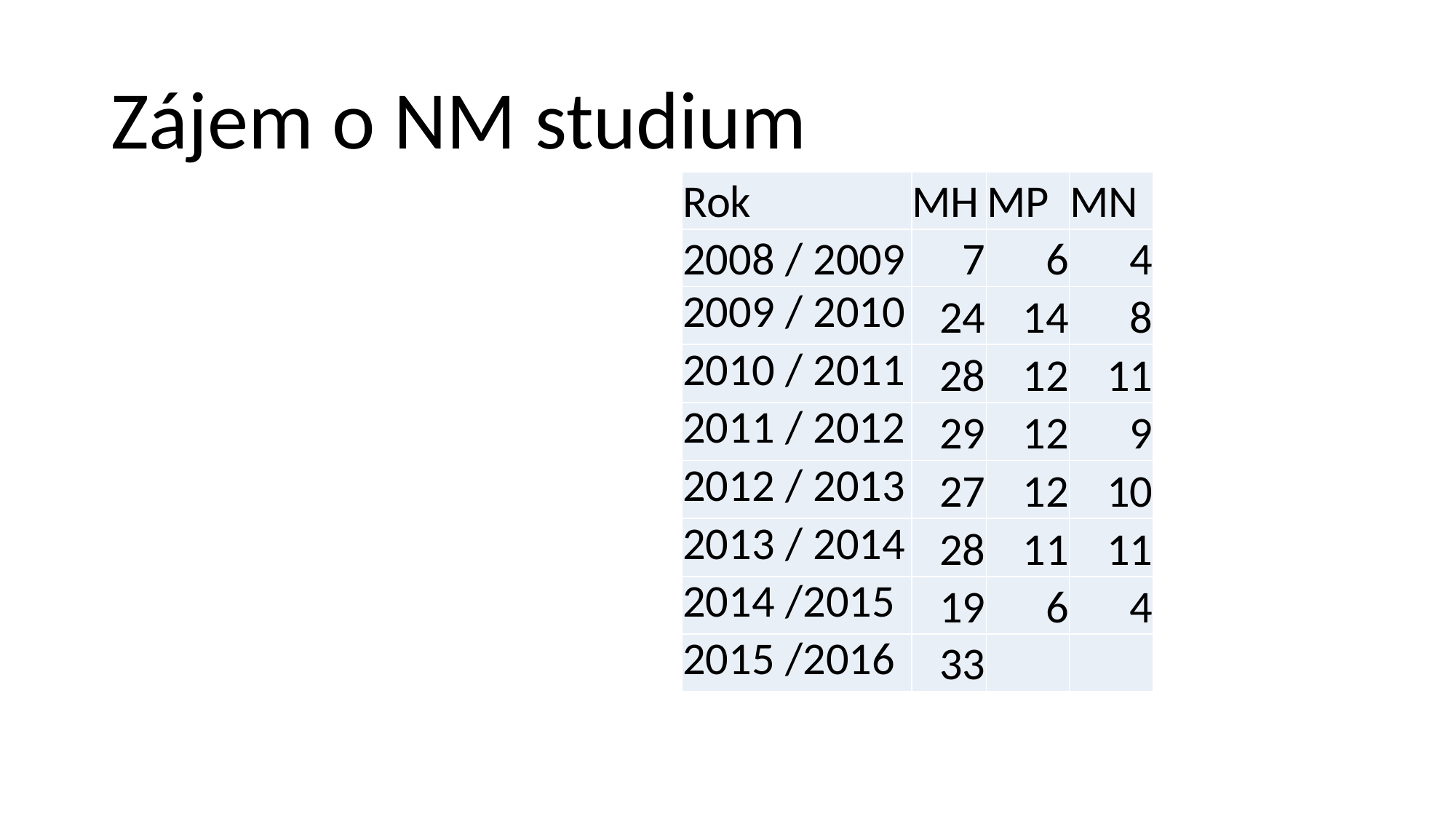

# Zájem o NM studium

| Rok | MH | MP | MN |
| --- | --- | --- | --- |
| 2008 / 2009 | 7 | 6 | 4 |
| 2009 / 2010 | 24 | 14 | 8 |
| 2010 / 2011 | 28 | 12 | 11 |
| 2011 / 2012 | 29 | 12 | 9 |
| 2012 / 2013 | 27 | 12 | 10 |
| 2013 / 2014 | 28 | 11 | 11 |
| 2014 /2015 | 19 | 6 | 4 |
| 2015 /2016 | 33 |  |  |